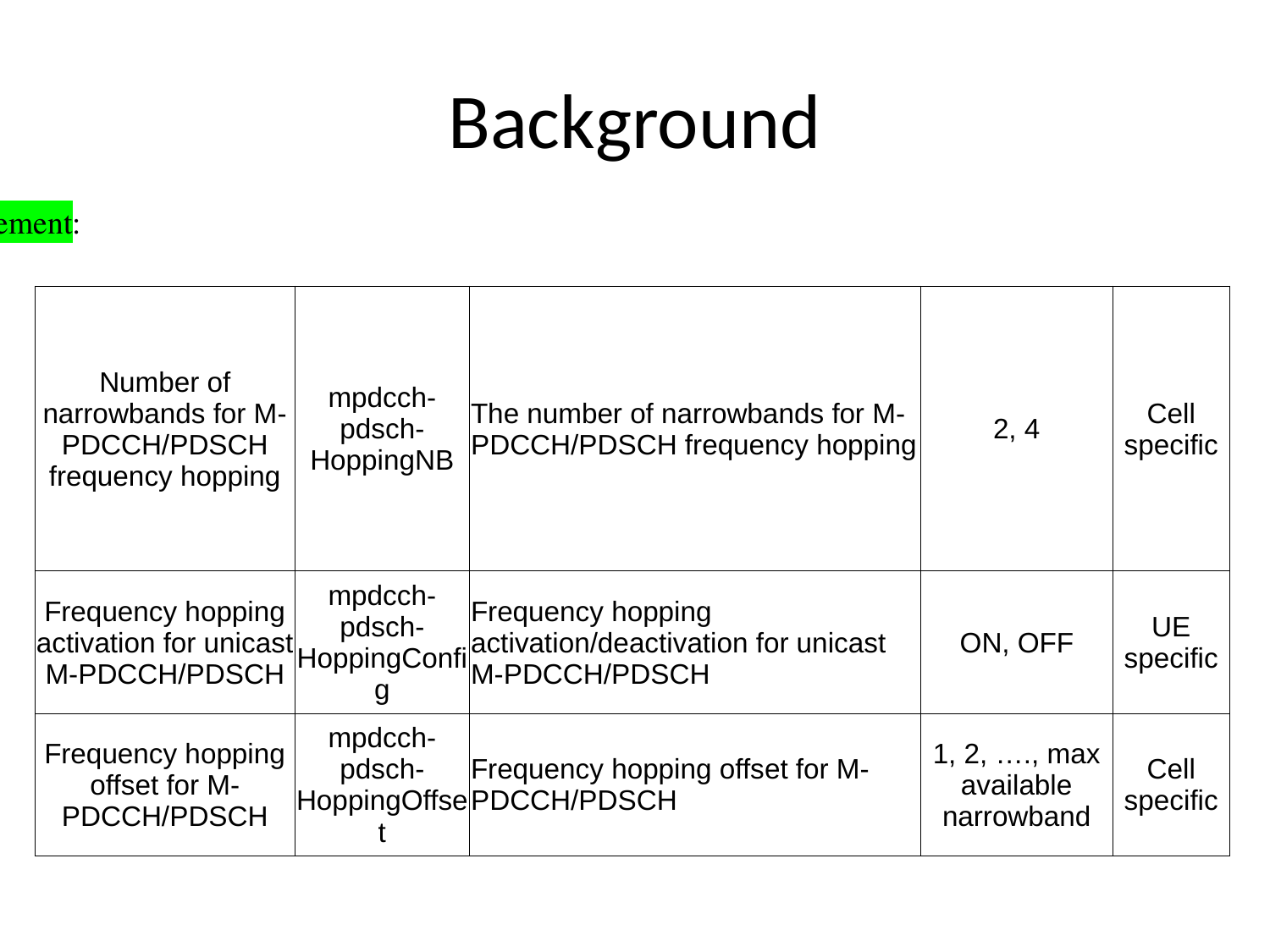

# Background
Agreement:
| Number of narrowbands for M-PDCCH/PDSCH frequency hopping | mpdcch-pdsch-HoppingNB | The number of narrowbands for M-PDCCH/PDSCH frequency hopping | 2, 4 | Cell specific |
| --- | --- | --- | --- | --- |
| Frequency hopping activation for unicast M-PDCCH/PDSCH | mpdcch-pdsch-HoppingConfig | Frequency hopping activation/deactivation for unicast M-PDCCH/PDSCH | ON, OFF | UE specific |
| Frequency hopping offset for M-PDCCH/PDSCH | mpdcch-pdsch-HoppingOffset | Frequency hopping offset for M-PDCCH/PDSCH | 1, 2, …., max available narrowband | Cell specific |